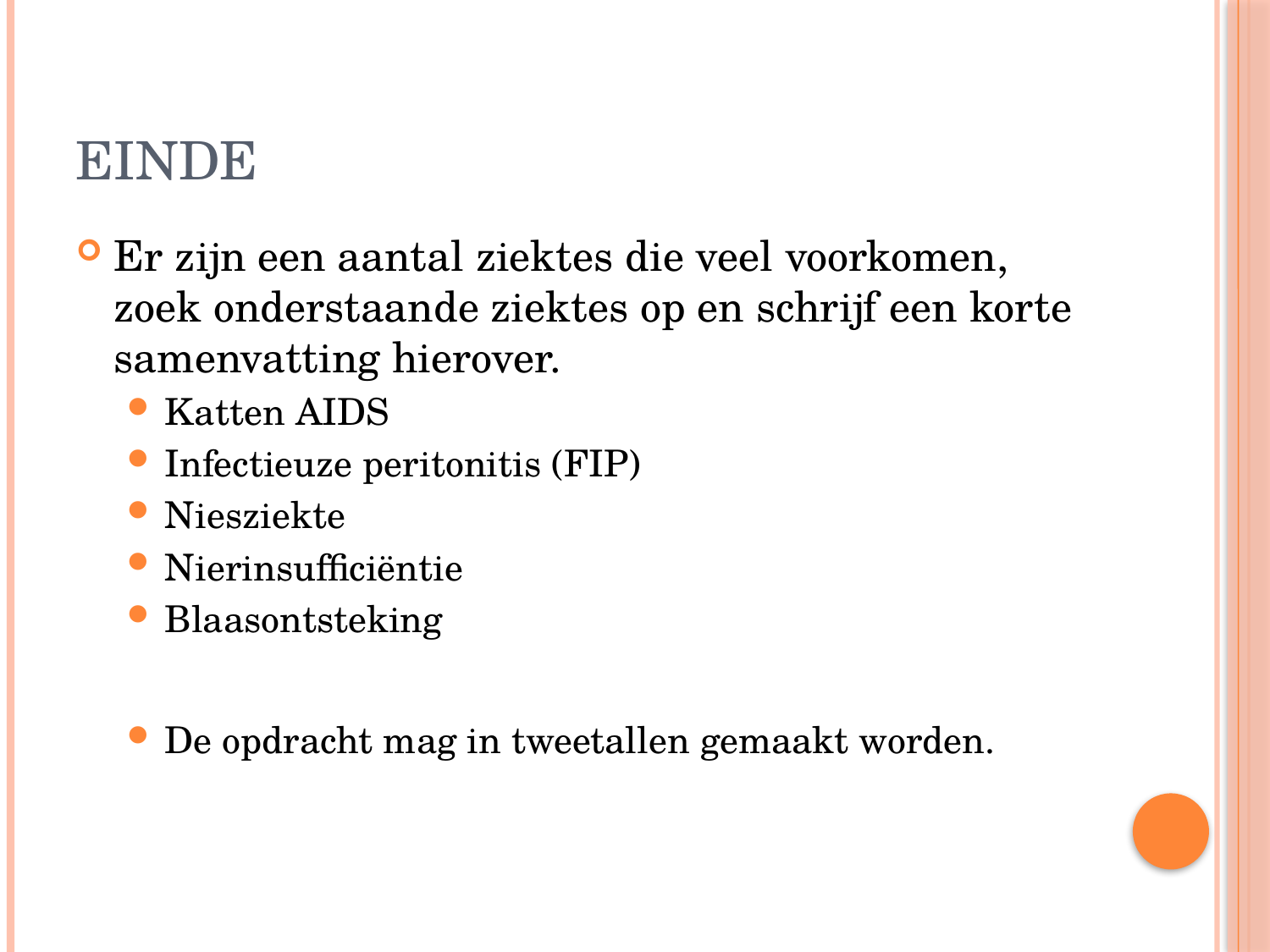

# Einde
Er zijn een aantal ziektes die veel voorkomen, zoek onderstaande ziektes op en schrijf een korte samenvatting hierover.
Katten AIDS
Infectieuze peritonitis (FIP)
Niesziekte
Nierinsufficiëntie
Blaasontsteking

De opdracht mag in tweetallen gemaakt worden.